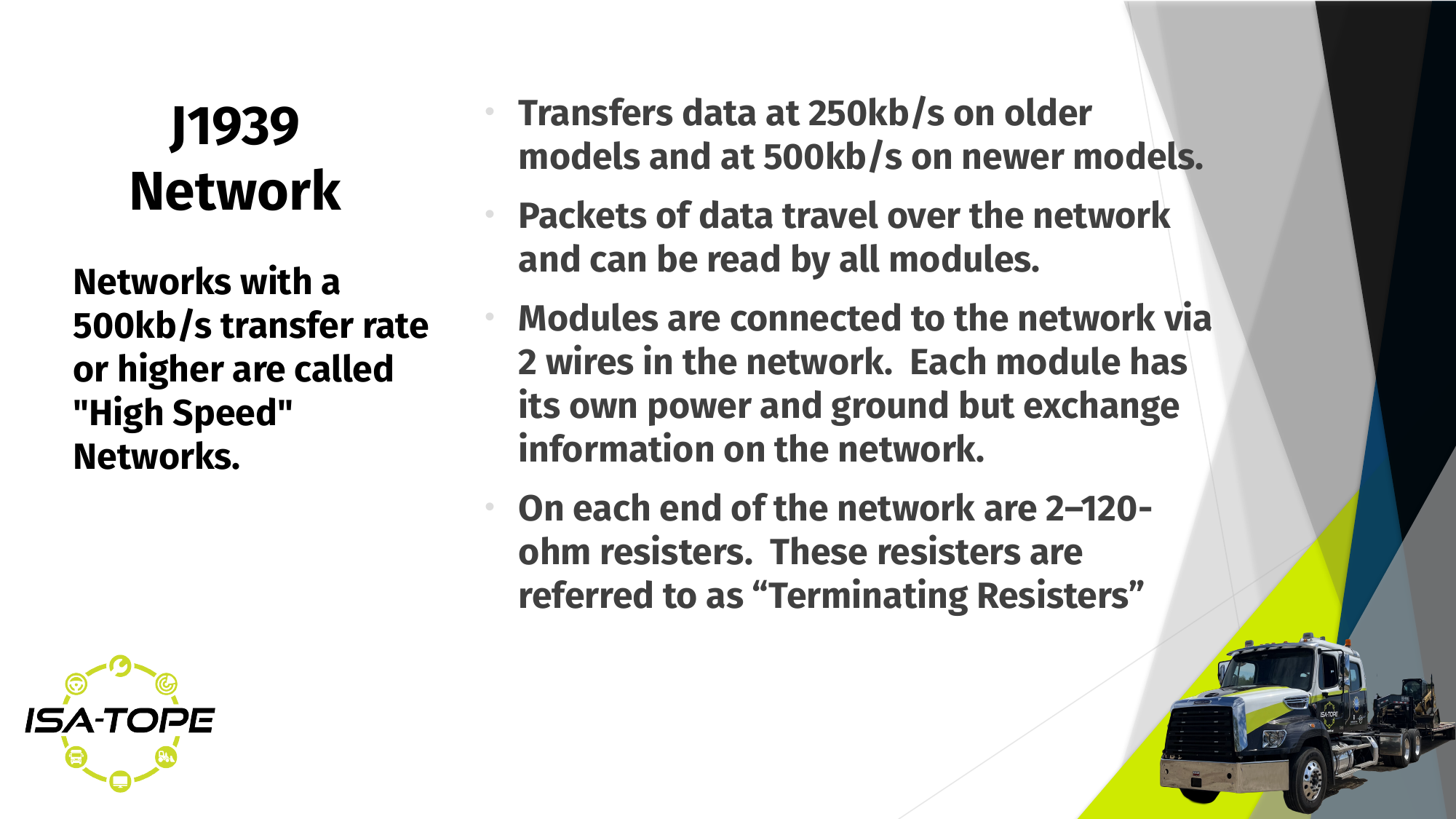

Transfers data at 250kb/s on older models and at 500kb/s on newer models.
Packets of data travel over the network and can be read by all modules.
Modules are connected to the network via 2 wires in the network.  Each module has its own power and ground but exchange information on the network.
On each end of the network are 2–120-ohm resisters.  These resisters are referred to as “Terminating Resisters”

J1939 Network
Networks with a 500kb/s transfer rate or higher are called "High Speed" Networks.